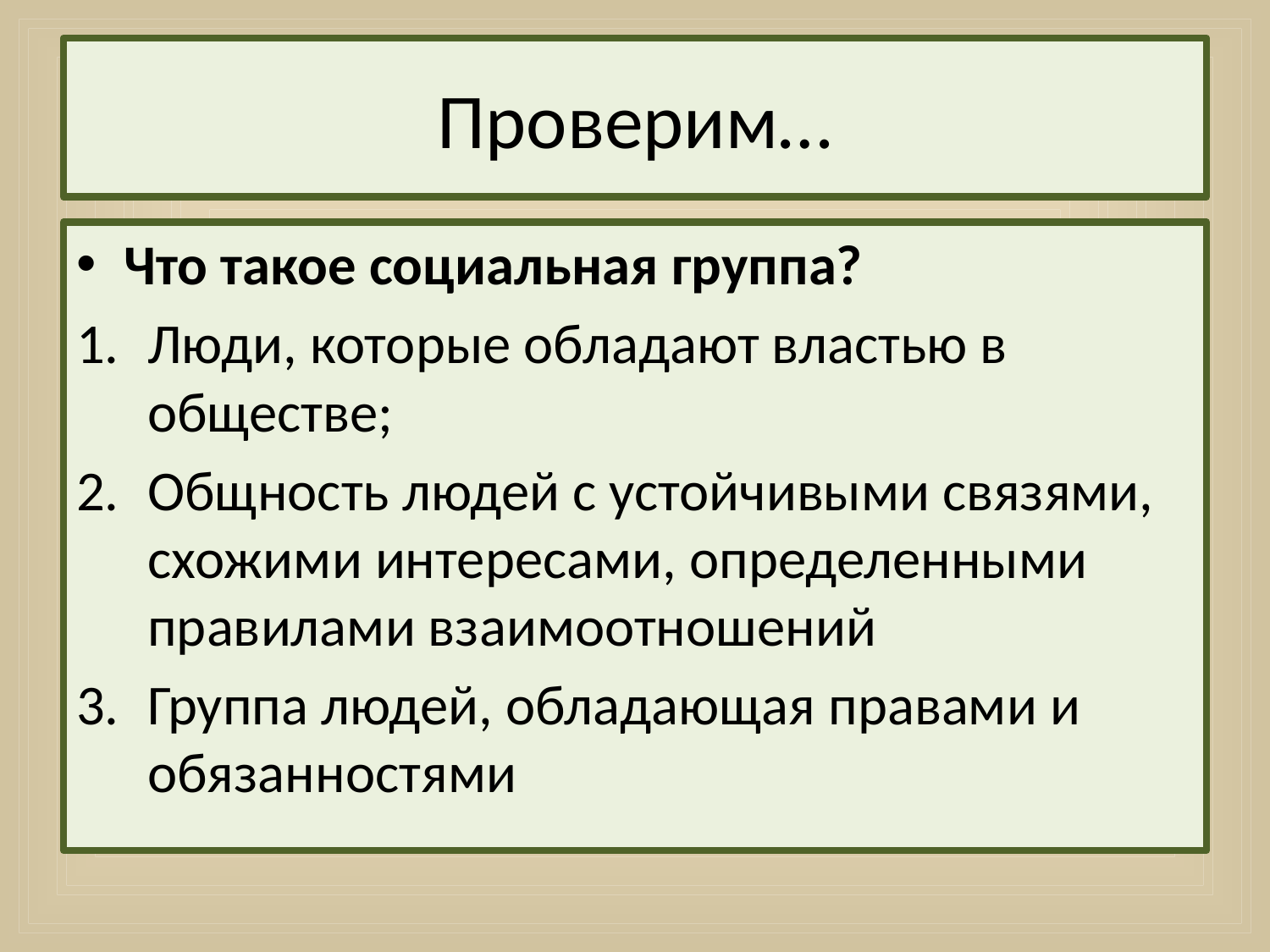

# Проверим…
Что такое социальная группа?
Люди, которые обладают властью в обществе;
Общность людей с устойчивыми связями, схожими интересами, определенными правилами взаимоотношений
Группа людей, обладающая правами и обязанностями